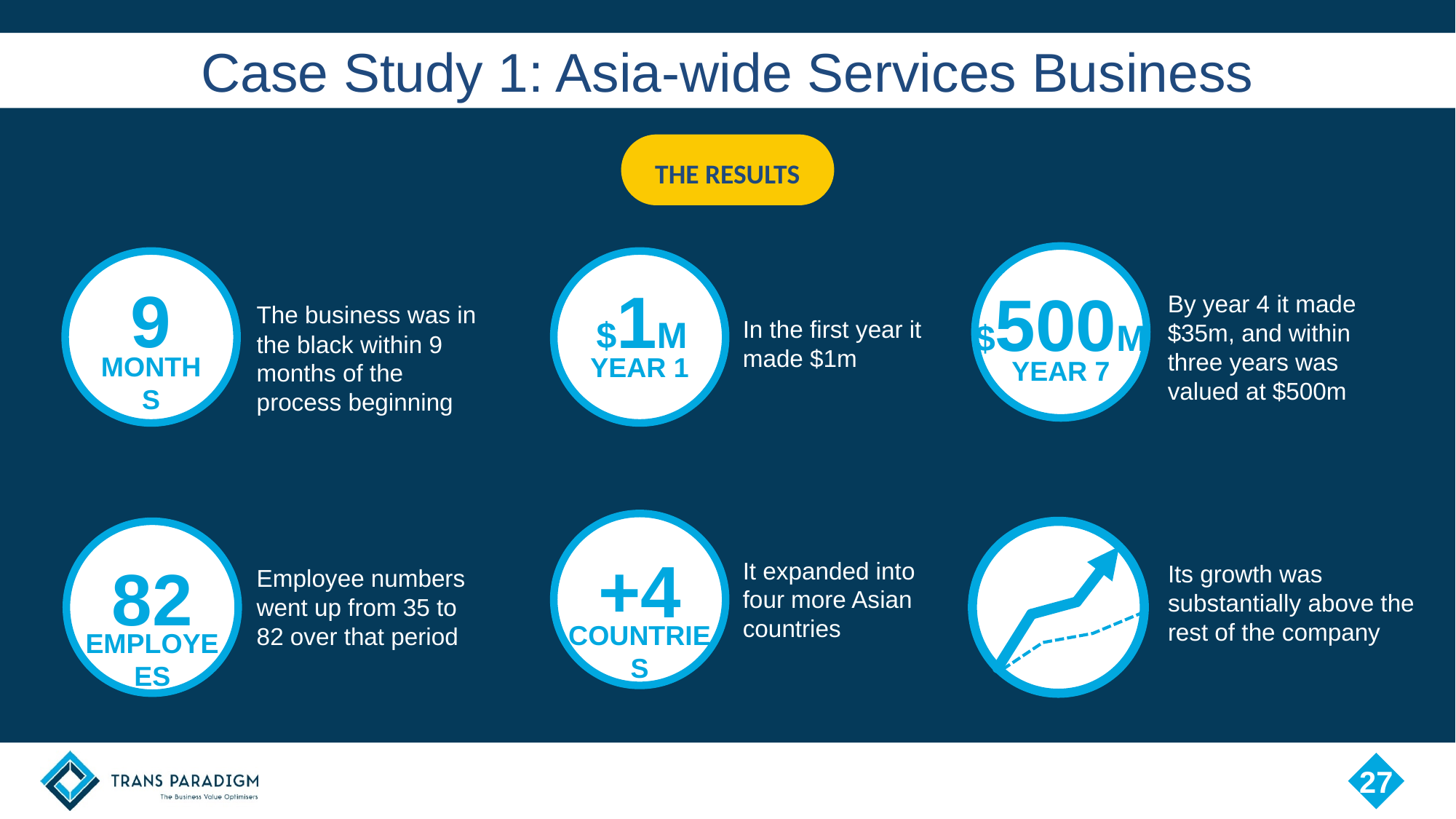

# Case Study 1: Asia-wide Services Business
THE RESULTS

$500M
YEAR 7

9
MONTHS

$1M
YEAR 1
By year 4 it made $35m, and within three years was valued at $500m
The business was in the black within 9 months of the process beginning
In the first year it made $1m

+4
COUNTRIES

82
EMPLOYEES

Its growth was substantially above the rest of the company
It expanded into four more Asian countries
Employee numbers went up from 35 to 82 over that period